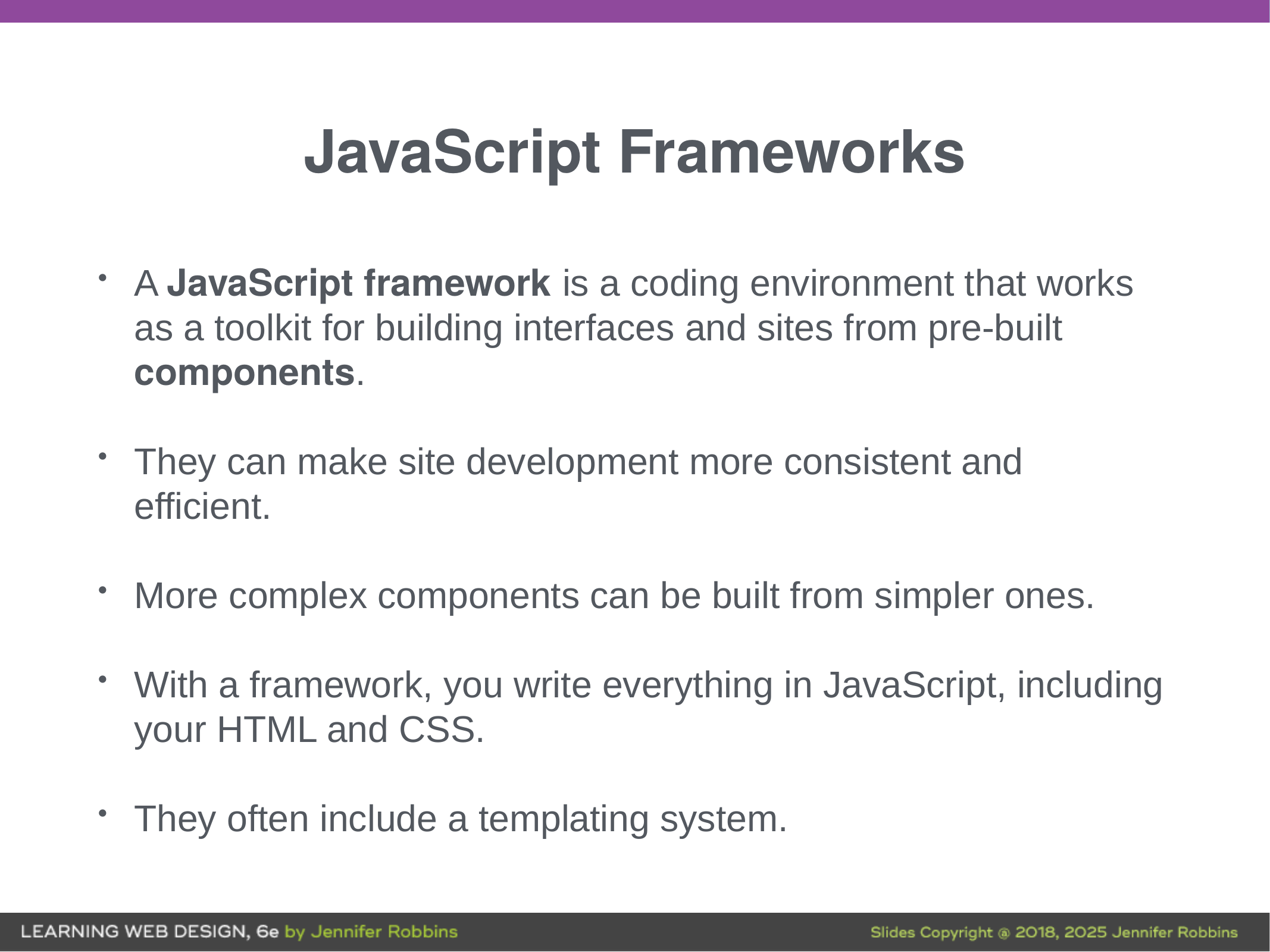

# JavaScript Frameworks
A JavaScript framework is a coding environment that works as a toolkit for building interfaces and sites from pre-built components.
They can make site development more consistent and efficient.
More complex components can be built from simpler ones.
With a framework, you write everything in JavaScript, including your HTML and CSS.
They often include a templating system.